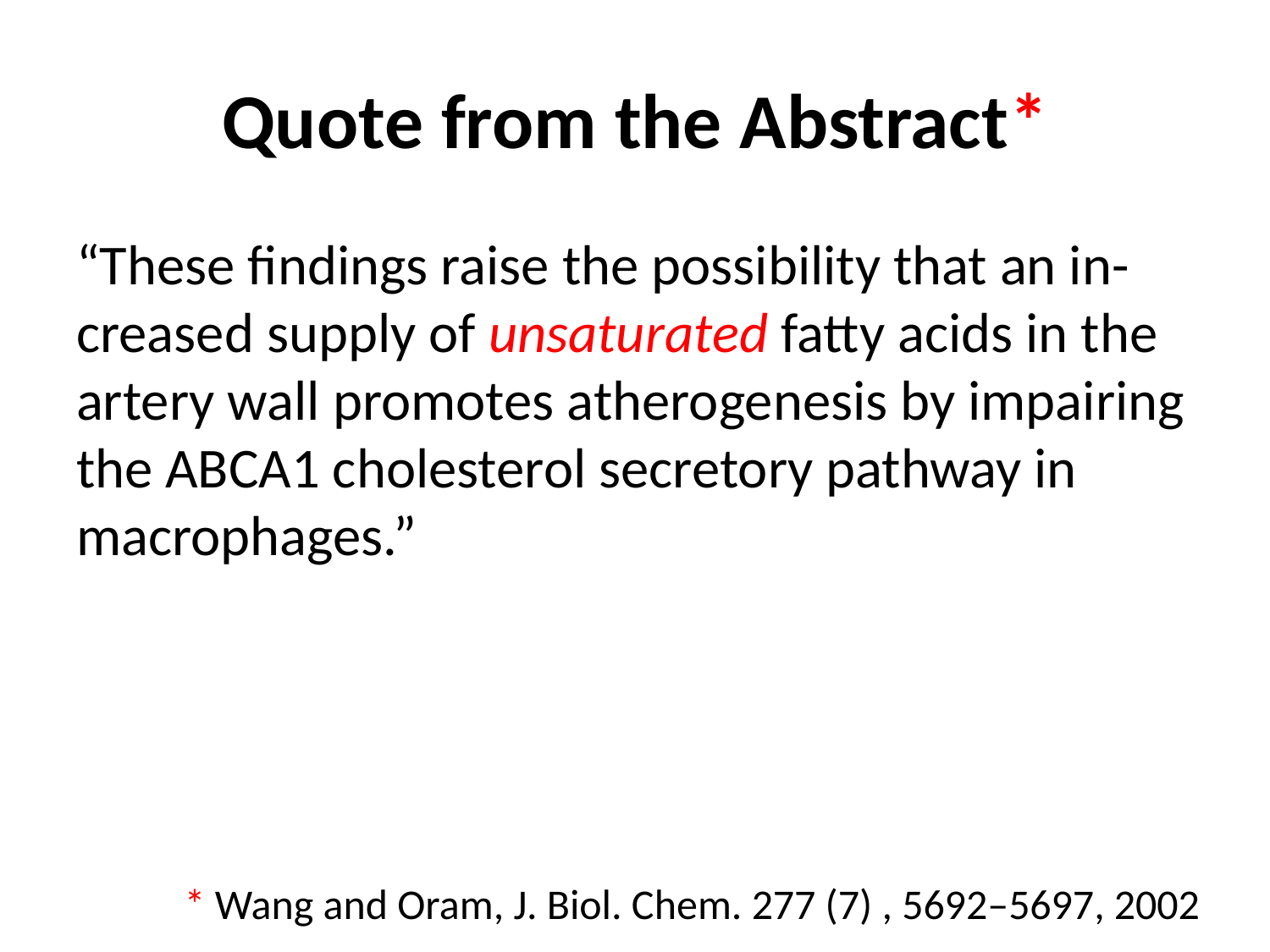

# Quote from the Abstract*
“These findings raise the possibility that an in- creased supply of unsaturated fatty acids in the artery wall promotes atherogenesis by impairing the ABCA1 cholesterol secretory pathway in macrophages.”

* Wang and Oram, J. Biol. Chem. 277 (7) , 5692–5697, 2002